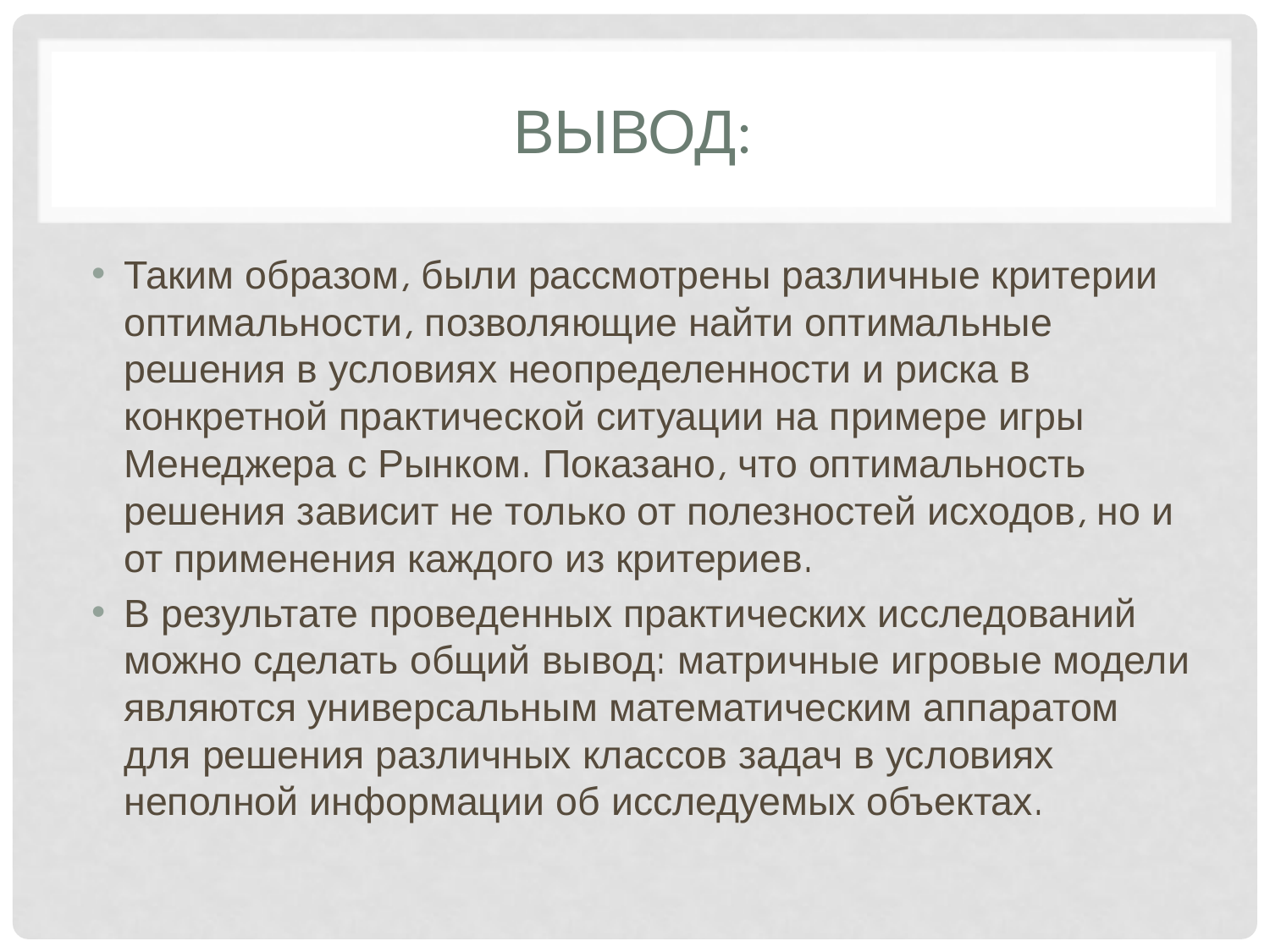

# Вывод:
Таким образом, были рассмотрены различные критерии оптимальности, позволяющие найти оптимальные решения в условиях неопределенности и риска в конкретной практической ситуации на примере игры Менеджера с Рынком. Показано, что оптимальность решения зависит не только от полезностей исходов, но и от применения каждого из критериев.
В результате проведенных практических исследований можно сделать общий вывод: матричные игровые модели являются универсальным математическим аппаратом для решения различных классов задач в условиях неполной информации об исследуемых объектах.